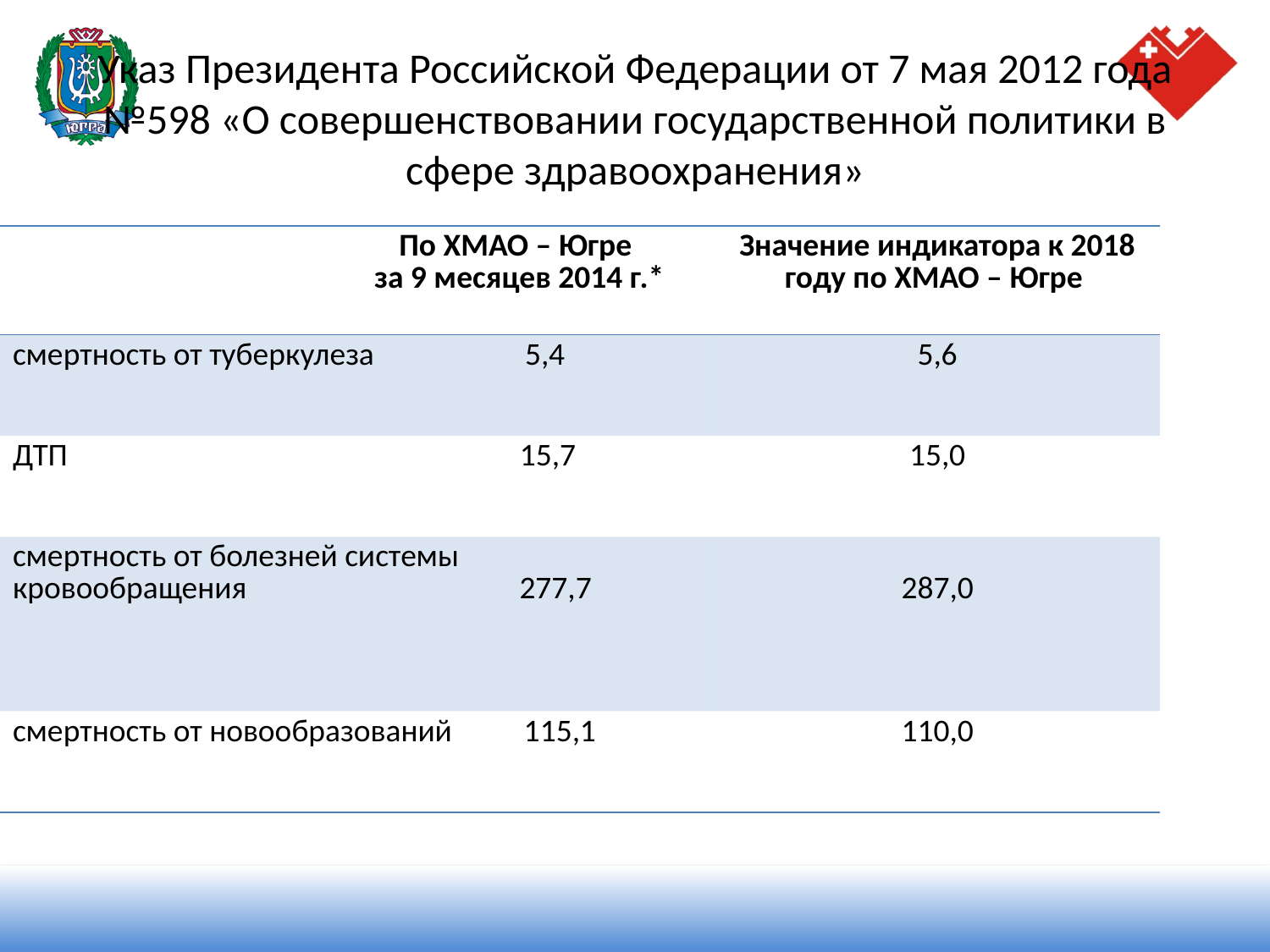

# Указ Президента Российской Федерации от 7 мая 2012 года №598 «О совершенствовании государственной политики в сфере здравоохранения»
| По ХМАО – Югре за 9 месяцев 2014 г.\* | Значение индикатора к 2018 году по ХМАО – Югре |
| --- | --- |
| смертность от туберкулеза 5,4 | 5,6 |
| ДТП 15,7 | 15,0 |
| смертность от болезней системы кровообращения 277,7 | 287,0 |
| смертность от новообразований 115,1 | 110,0 |